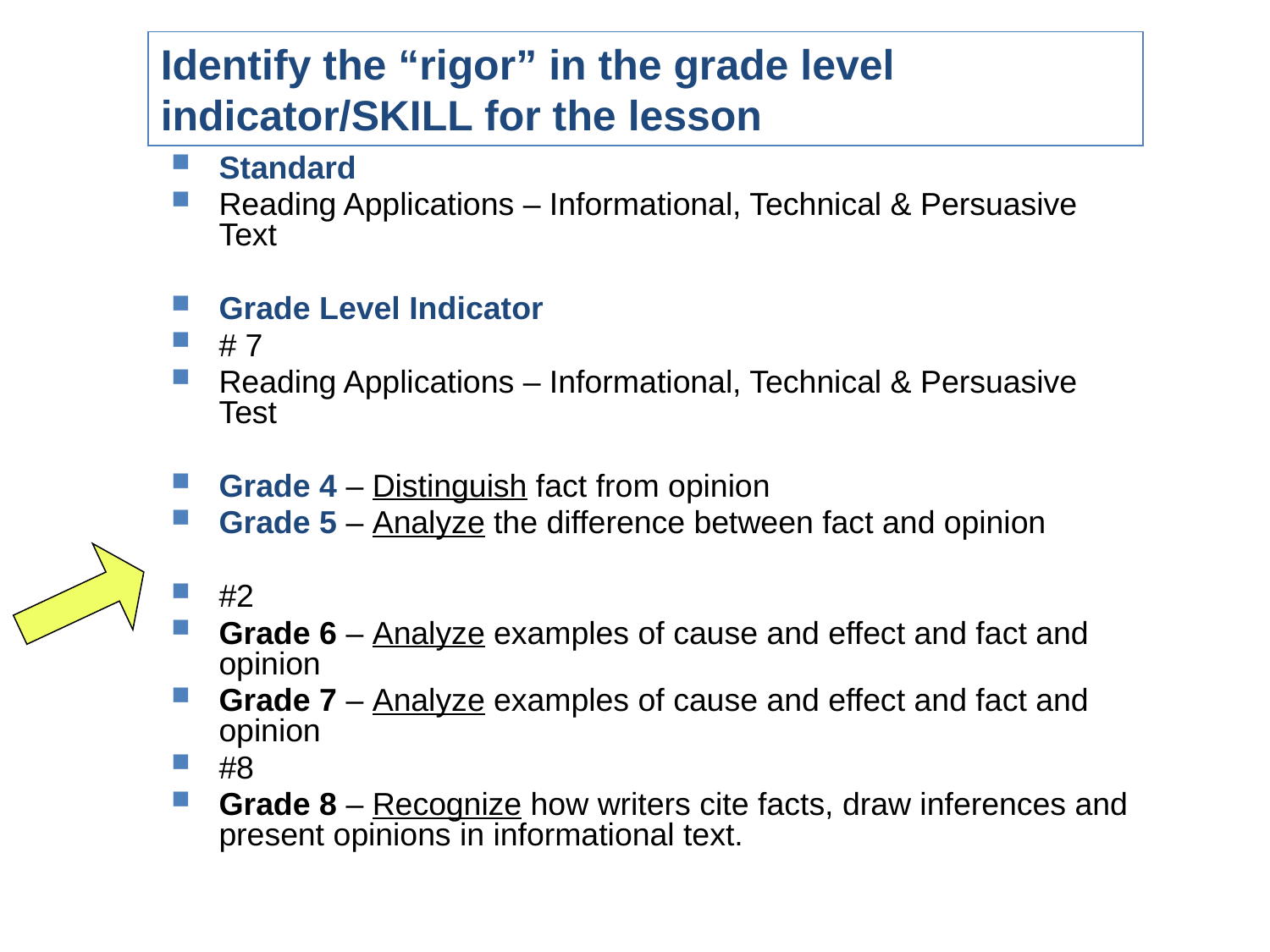

Identify the “rigor” in the grade level indicator/SKILL for the lesson
Standard
Reading Applications – Informational, Technical & Persuasive Text

Grade Level Indicator
# 7
Reading Applications – Informational, Technical & Persuasive Test

Grade 4 – Distinguish fact from opinion
Grade 5 – Analyze the difference between fact and opinion

#2
Grade 6 – Analyze examples of cause and effect and fact and opinion
Grade 7 – Analyze examples of cause and effect and fact and opinion
#8
Grade 8 – Recognize how writers cite facts, draw inferences and present opinions in informational text.